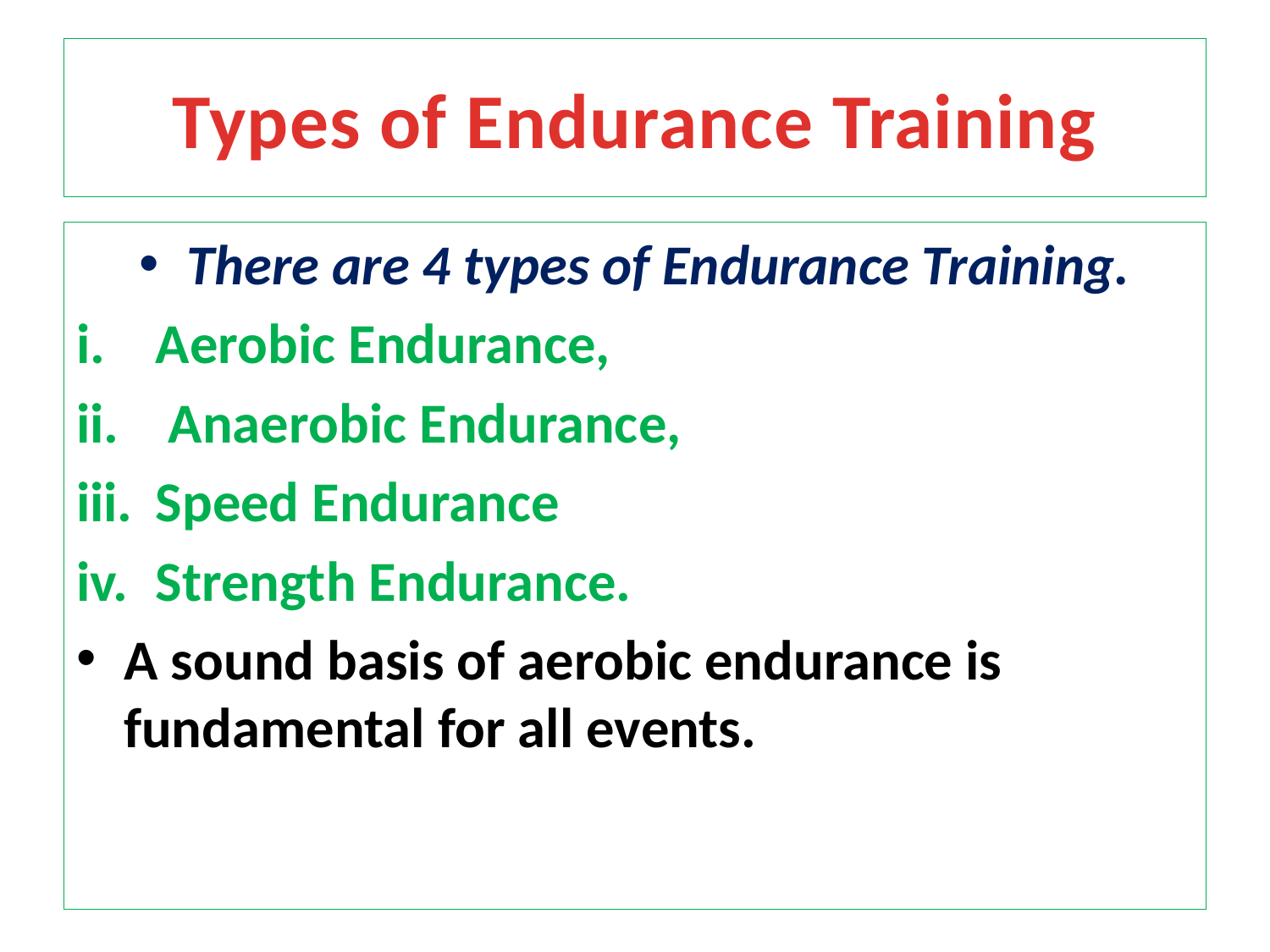

# Types of Endurance Training
There are 4 types of Endurance Training.
Aerobic Endurance,
 Anaerobic Endurance,
Speed Endurance
Strength Endurance.
A sound basis of aerobic endurance is fundamental for all events.